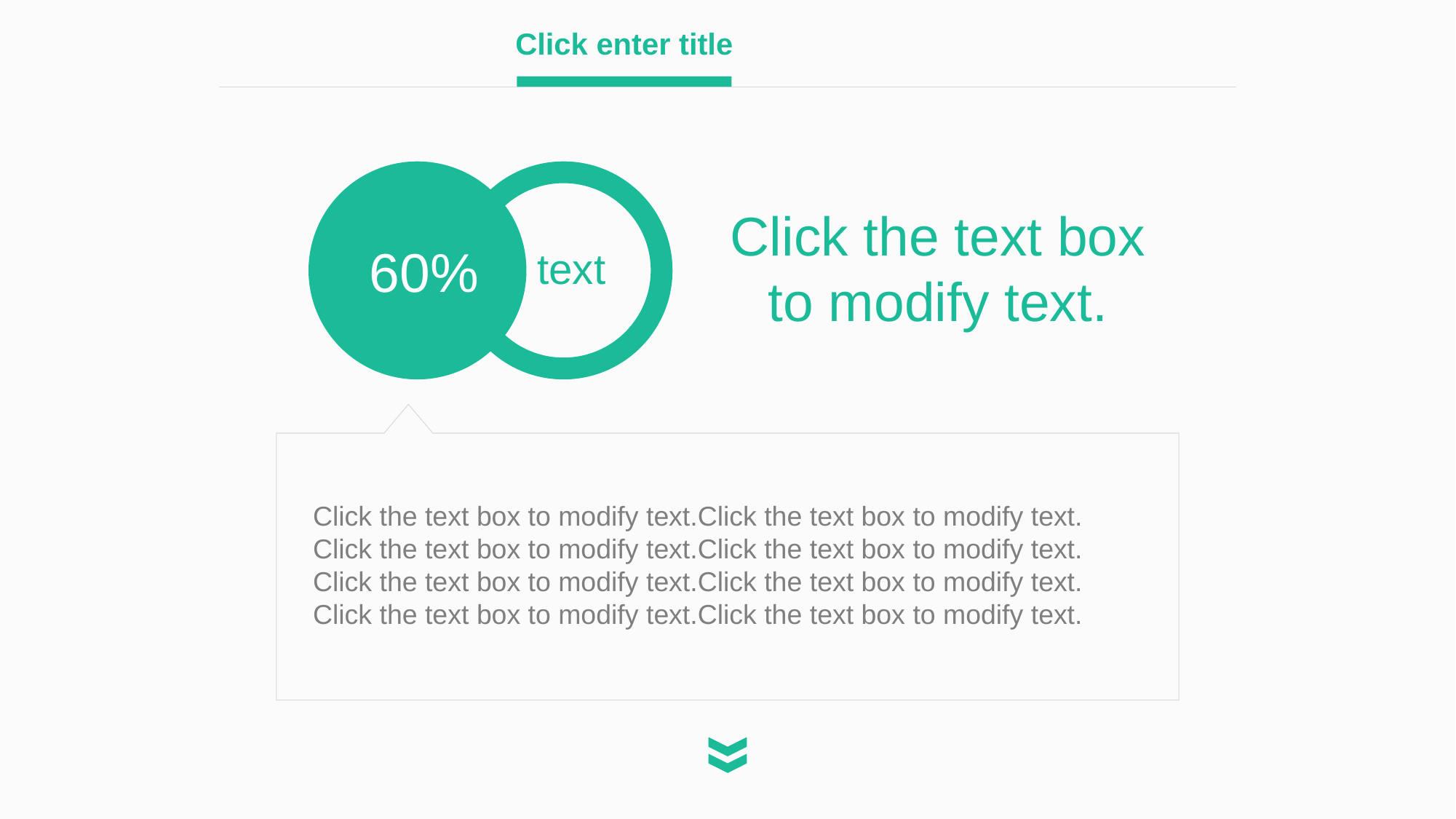

Click enter title

60%
Click the text box to modify text.
text

Click the text box to modify text.Click the text box to modify text.
Click the text box to modify text.Click the text box to modify text.
Click the text box to modify text.Click the text box to modify text.
Click the text box to modify text.Click the text box to modify text.